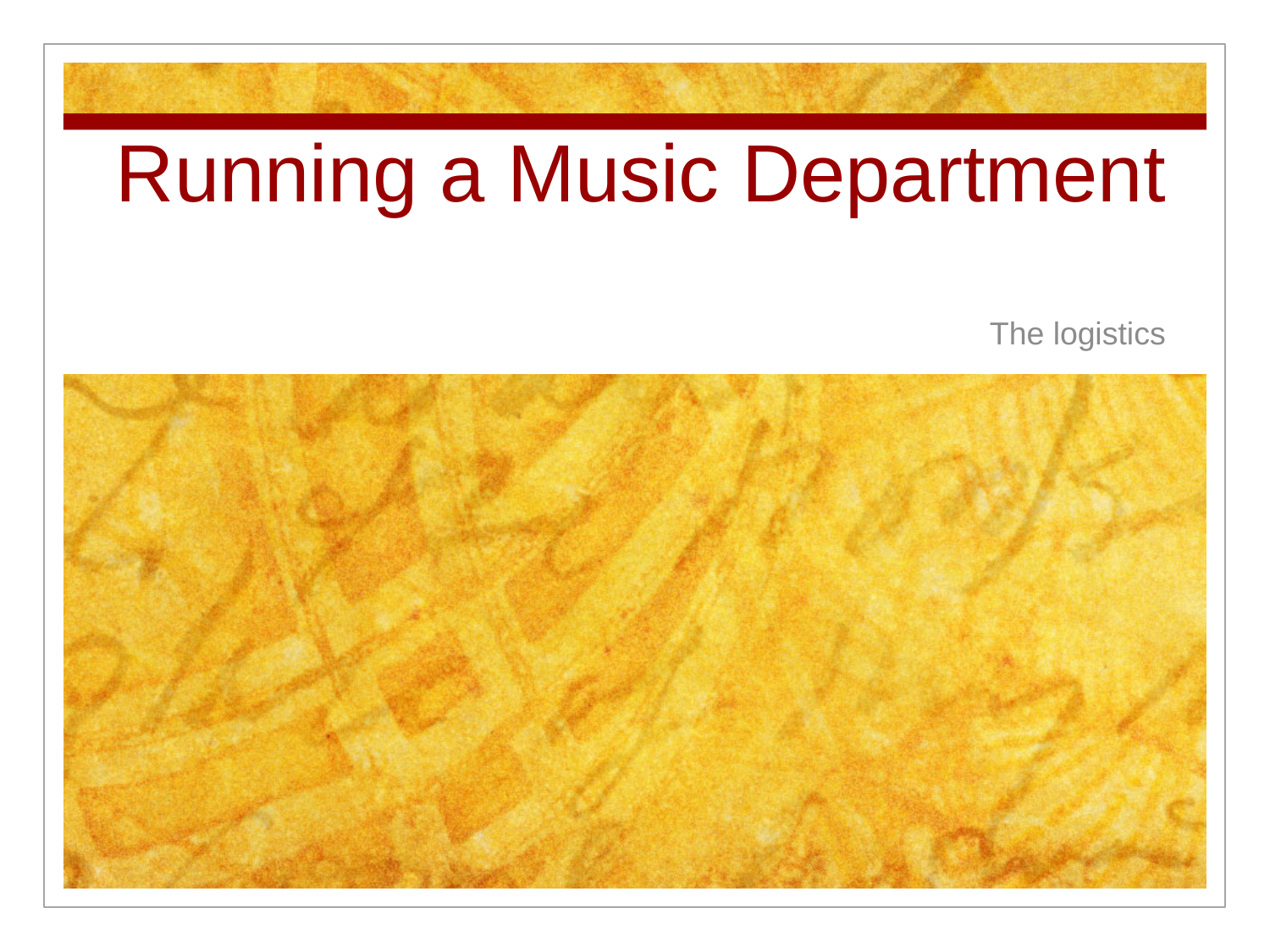

# Running a Music Department
The logistics